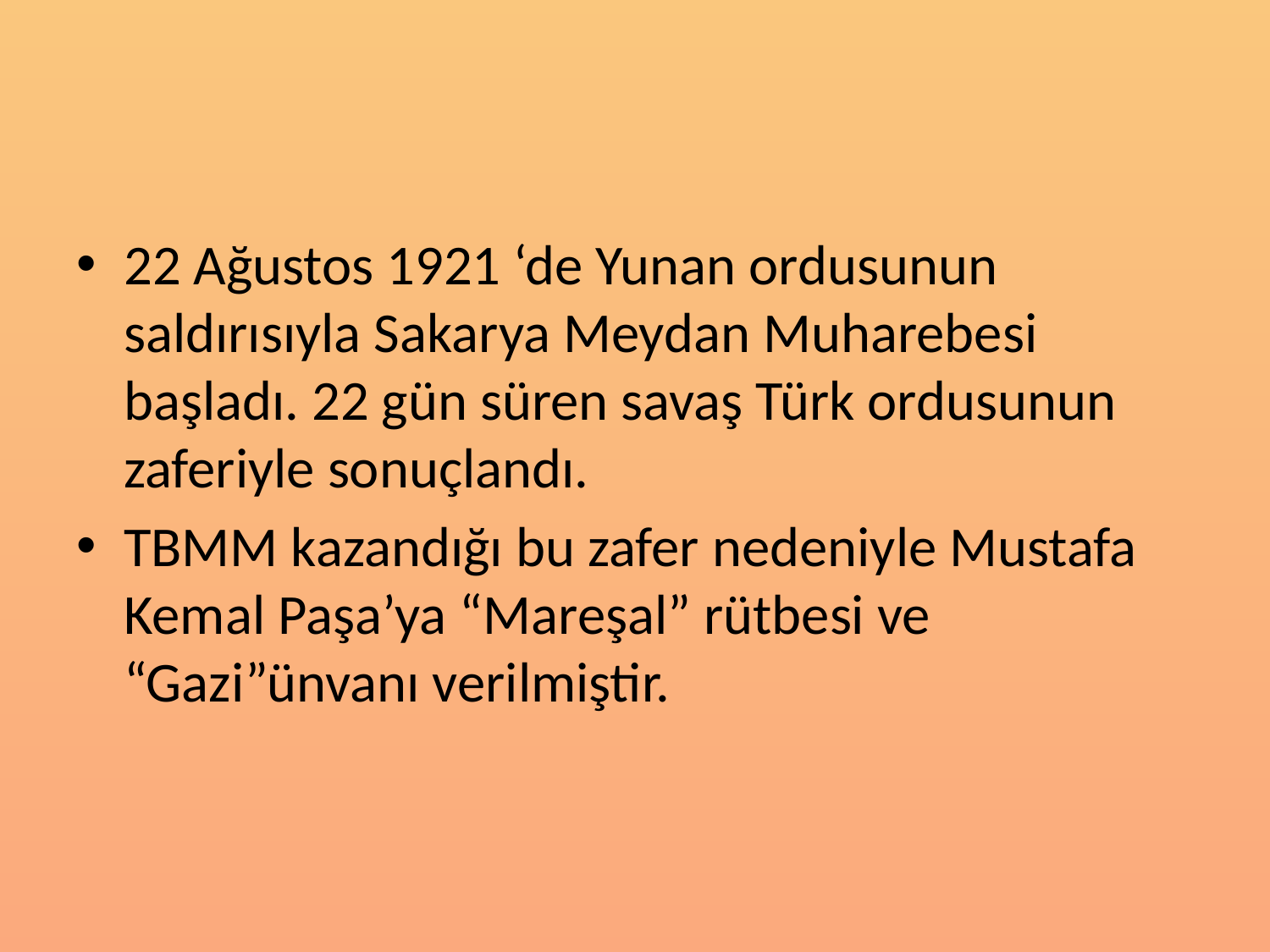

#
22 Ağustos 1921 ‘de Yunan ordusunun saldırısıyla Sakarya Meydan Muharebesi başladı. 22 gün süren savaş Türk ordusunun zaferiyle sonuçlandı.
TBMM kazandığı bu zafer nedeniyle Mustafa Kemal Paşa’ya “Mareşal” rütbesi ve “Gazi”ünvanı verilmiştir.